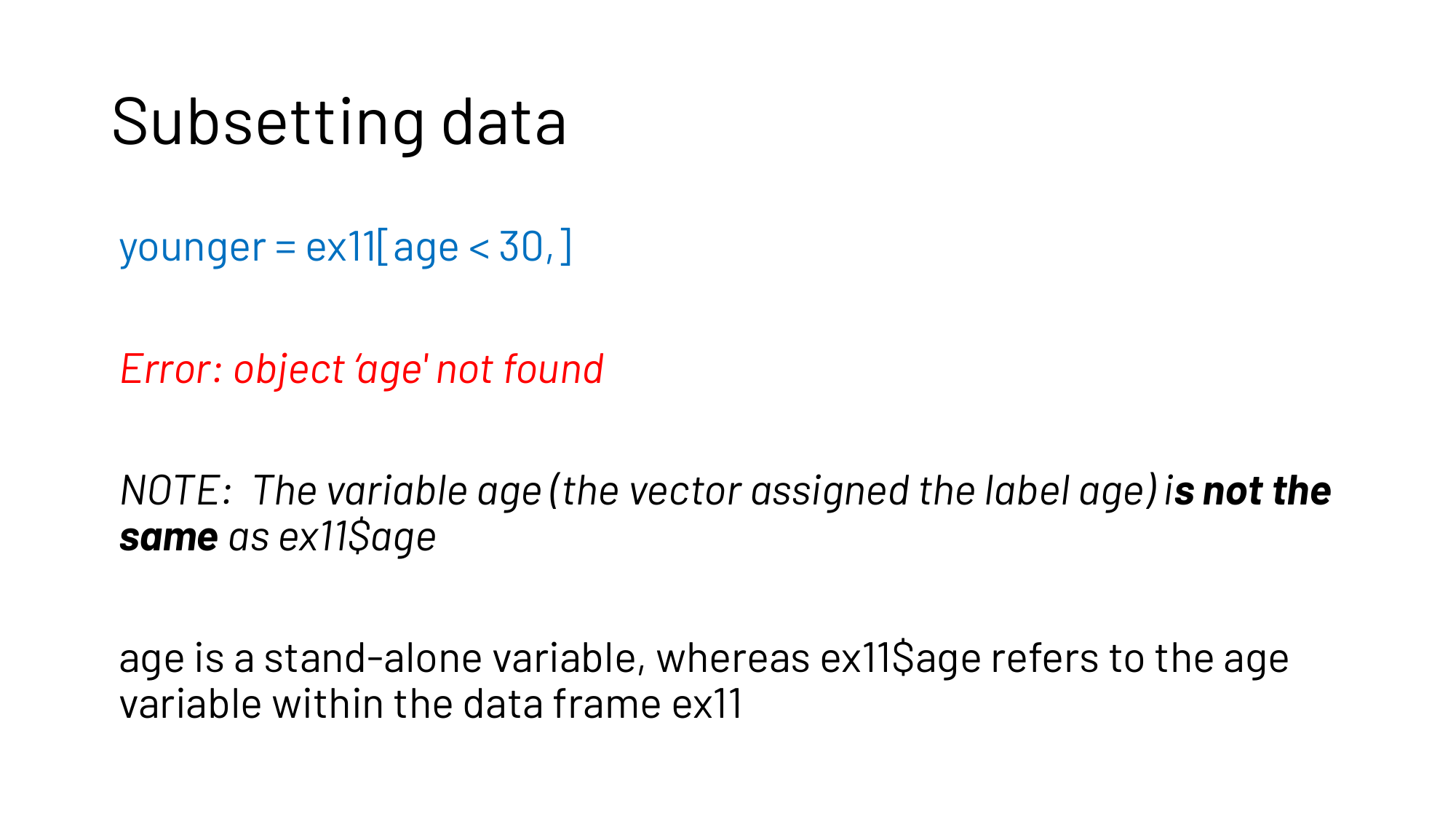

# Subsetting data
younger = ex11[age < 30,]

Error: object ‘age' not found

NOTE:  The variable age (the vector assigned the label age) is not the same as ex11$age

age is a stand-alone variable, whereas ex11$age refers to the age variable within the data frame ex11